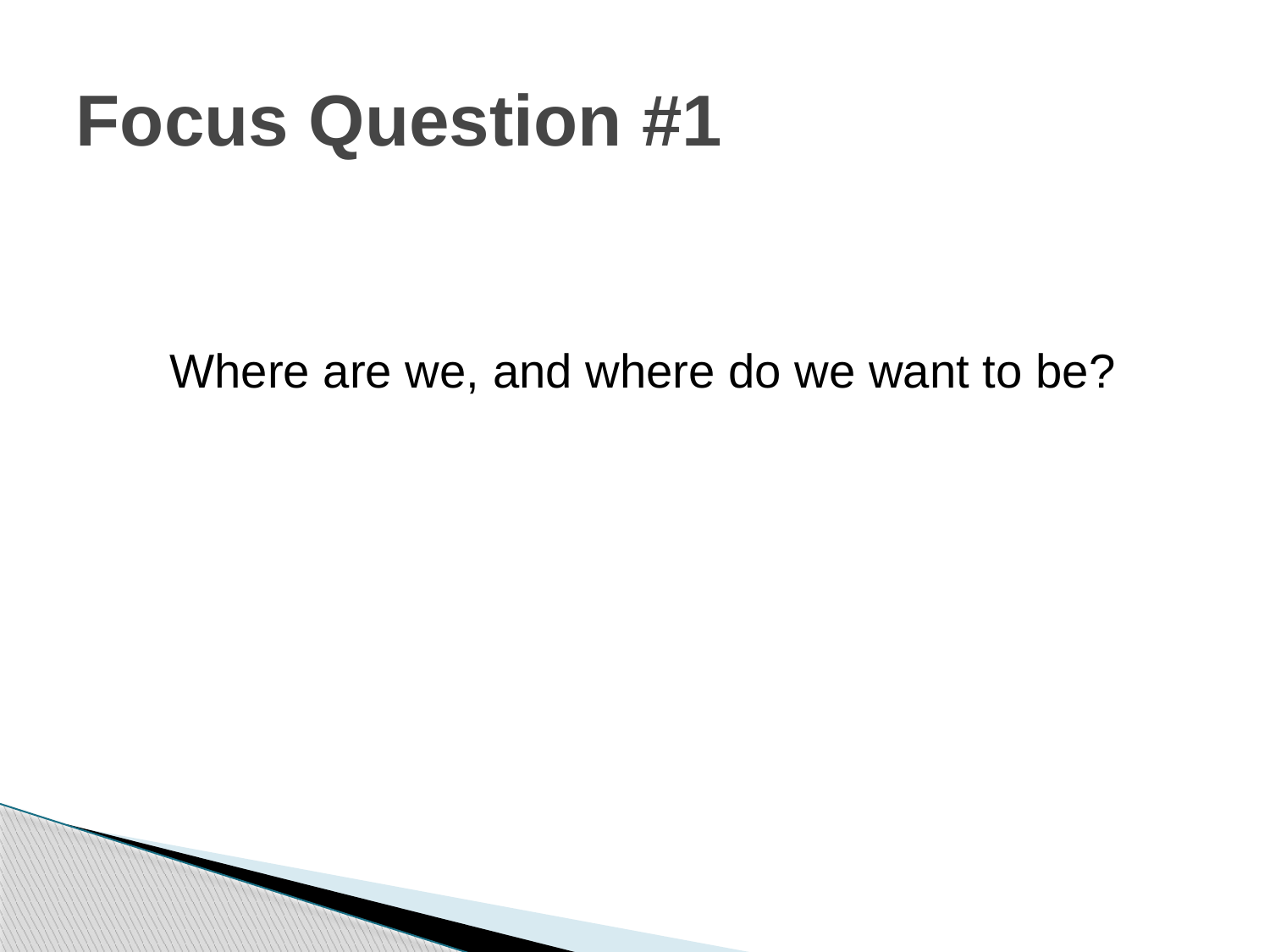

# Focus Question #1

Where are we, and where do we want to be?